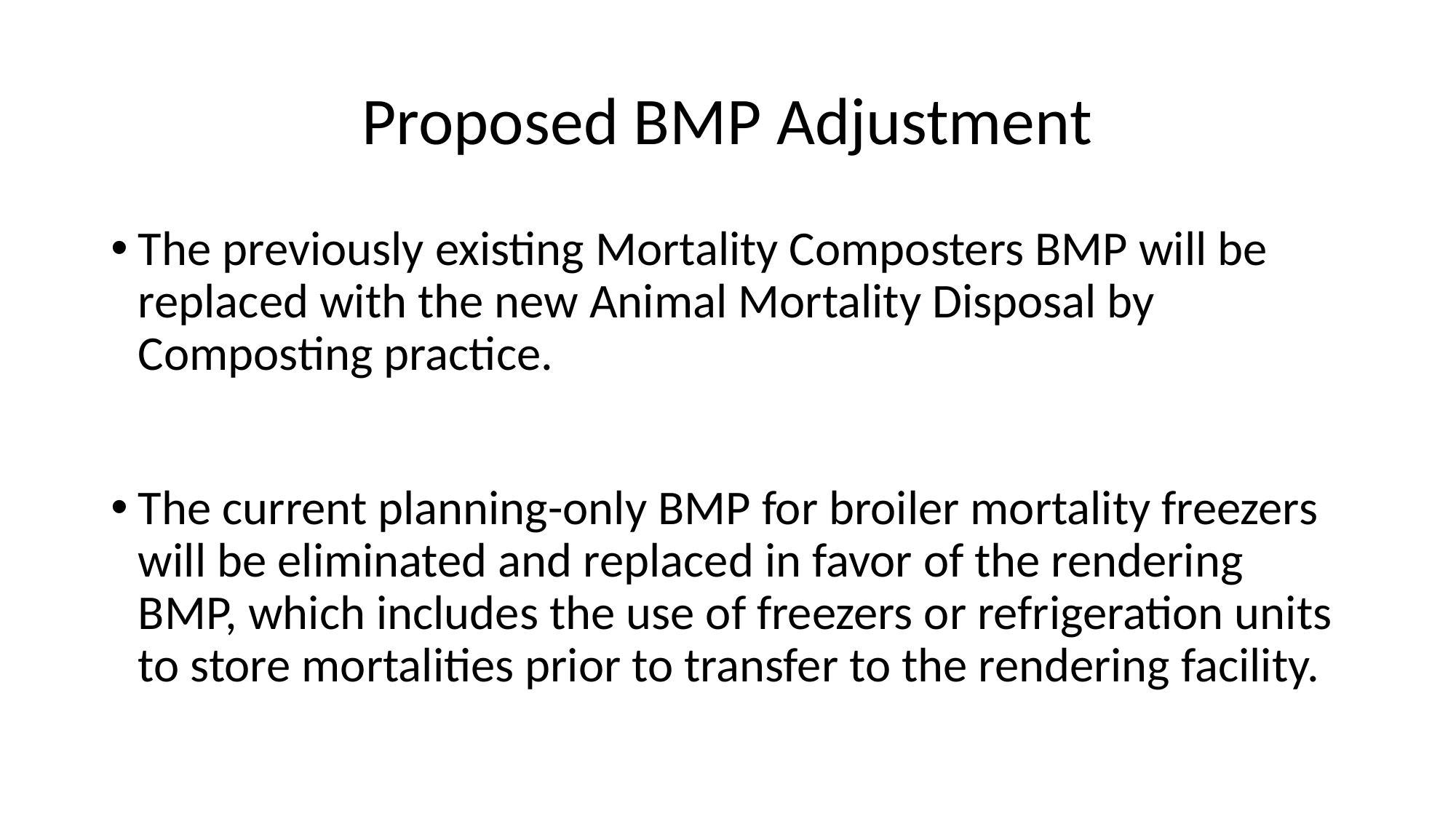

# Proposed BMP Adjustment
The previously existing Mortality Composters BMP will be replaced with the new Animal Mortality Disposal by Composting practice.

The current planning-only BMP for broiler mortality freezers will be eliminated and replaced in favor of the rendering BMP, which includes the use of freezers or refrigeration units to store mortalities prior to transfer to the rendering facility.